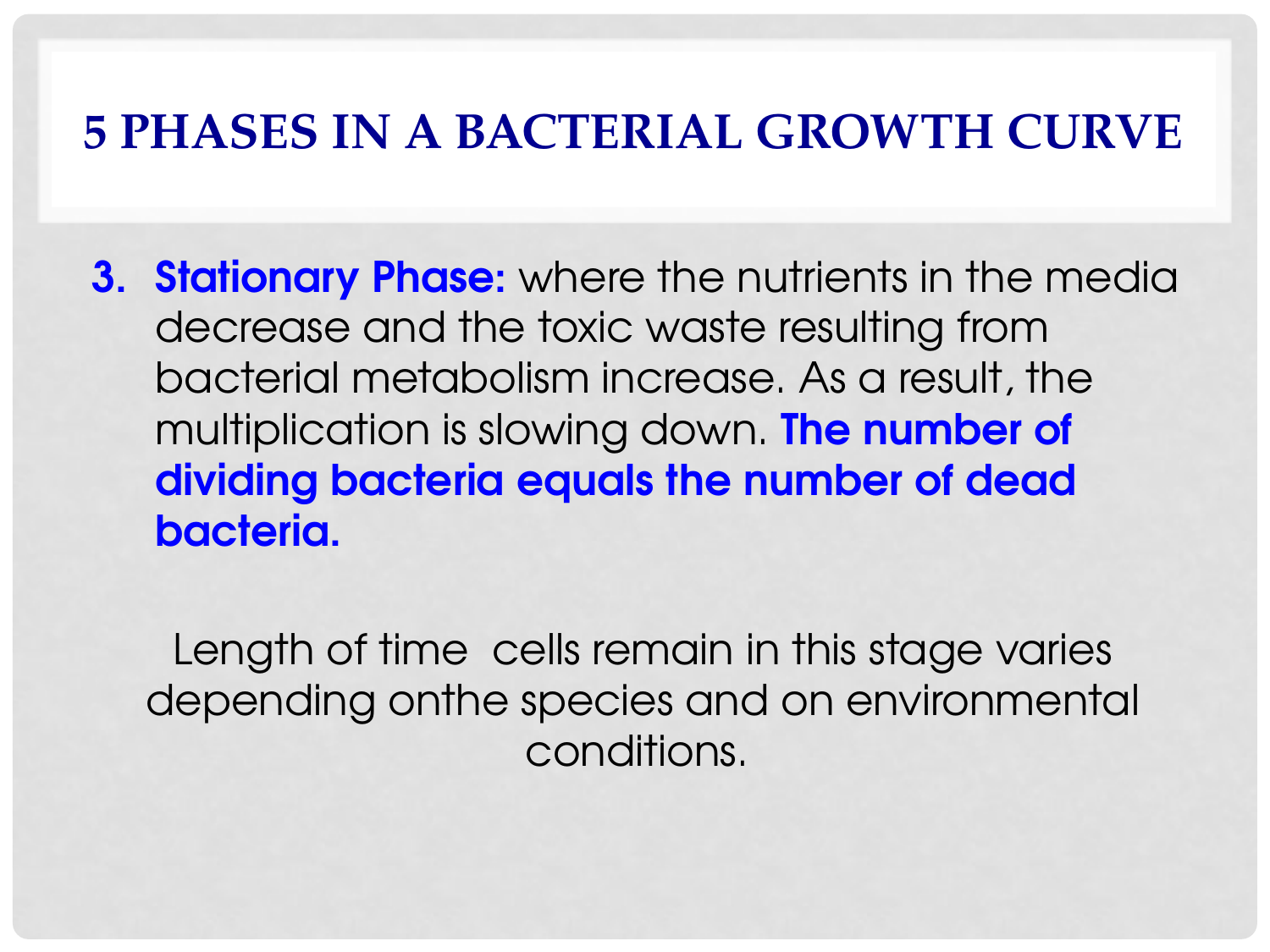

# 5 Phases in a Bacterial Growth Curve
Stationary Phase: where the nutrients in the media decrease and the toxic waste resulting from bacterial metabolism increase. As a result, the multiplication is slowing down. The number of dividing bacteria equals the number of dead bacteria.

Length of time  cells remain in this stage varies depending onthe species and on environmental conditions.